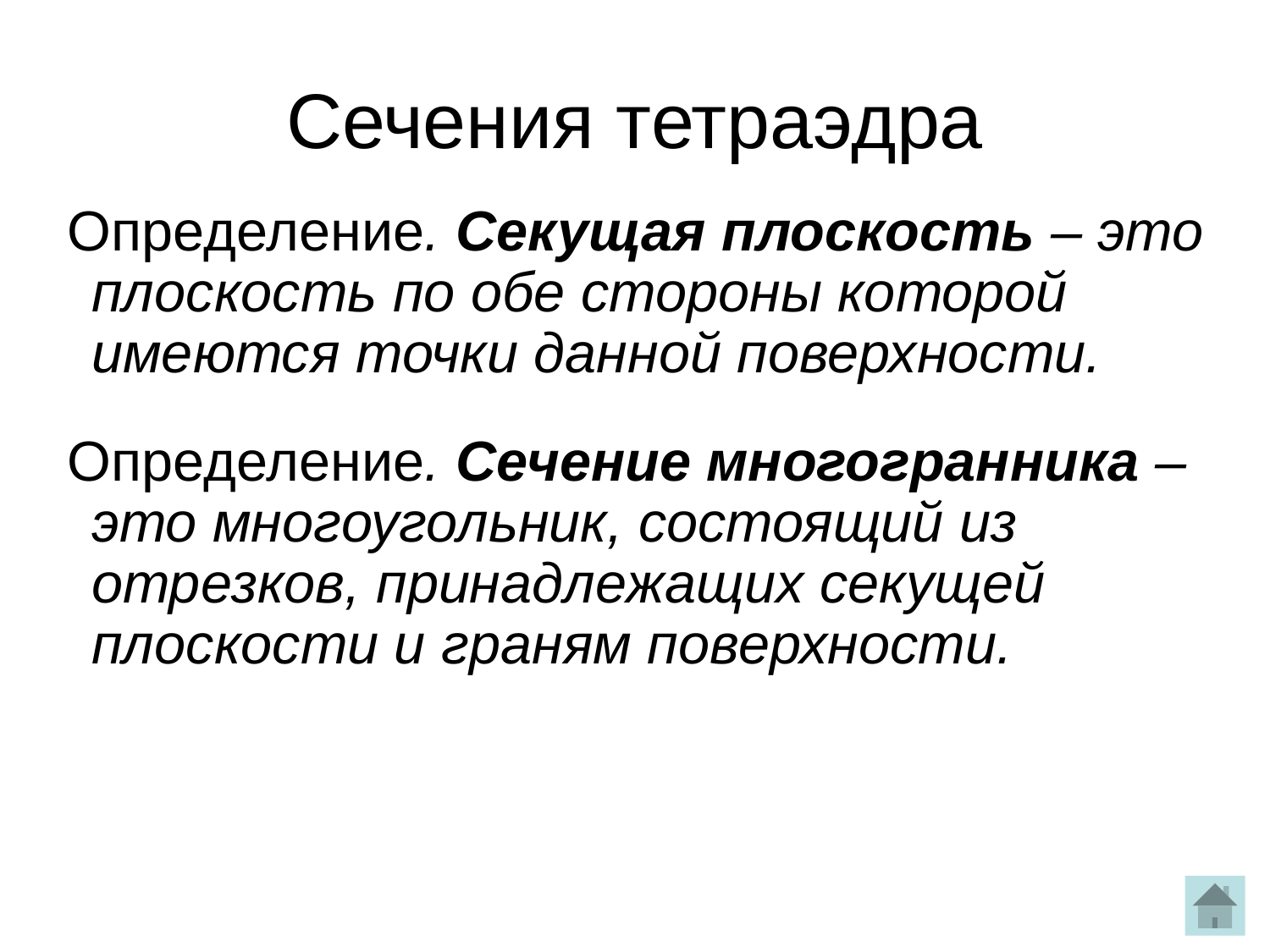

Сечения тетраэдра
Определение. Секущая плоскость – это плоскость по обе стороны которой имеются точки данной поверхности.
Определение. Сечение многогранника – это многоугольник, состоящий из отрезков, принадлежащих секущей плоскости и граням поверхности.